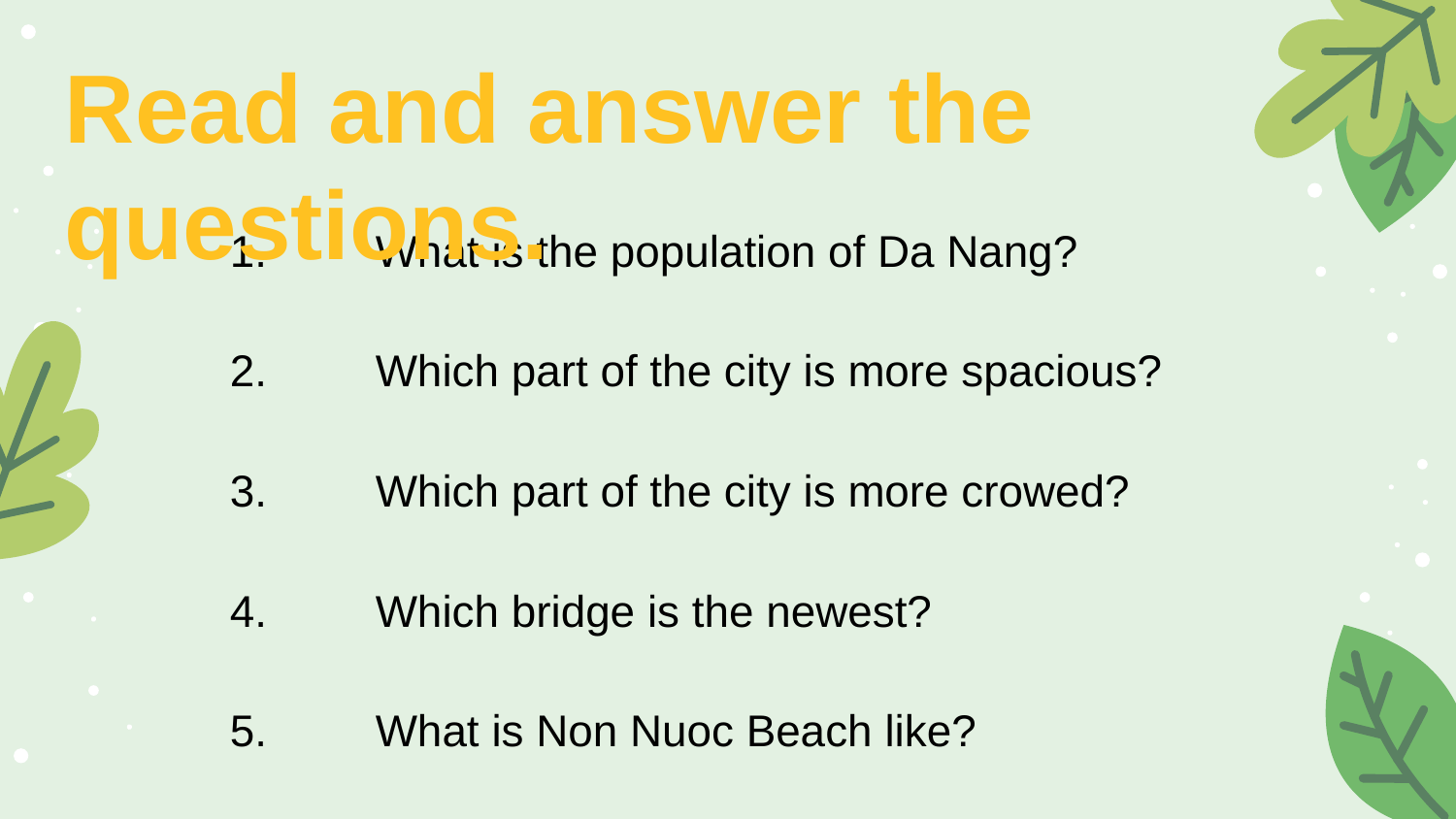

# Read and answer the questions.
1. 	What is the population of Da Nang?
2.	Which part of the city is more spacious?
3.	Which part of the city is more crowed?
4.	Which bridge is the newest?
5.	What is Non Nuoc Beach like?